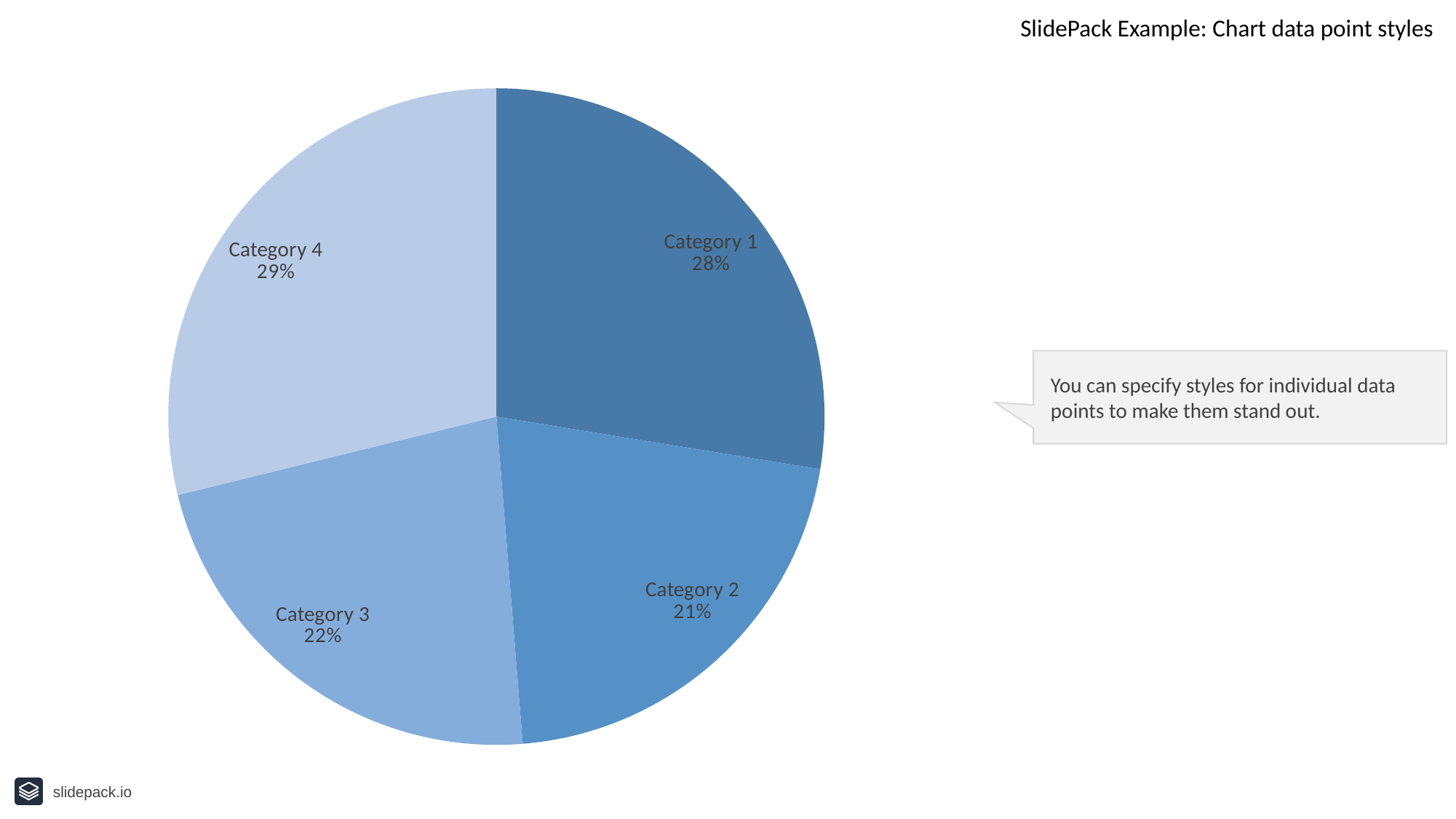

SlidePack Example: Chart data point styles

### Chart

| Category | series-a |
|---|---|
| Category 1 | 4.3 |
| Category 2 | 3.3 |
| Category 3 | 3.5 |
| Category 4 | 4.5 |
You can specify styles for individual data points to make them stand out.